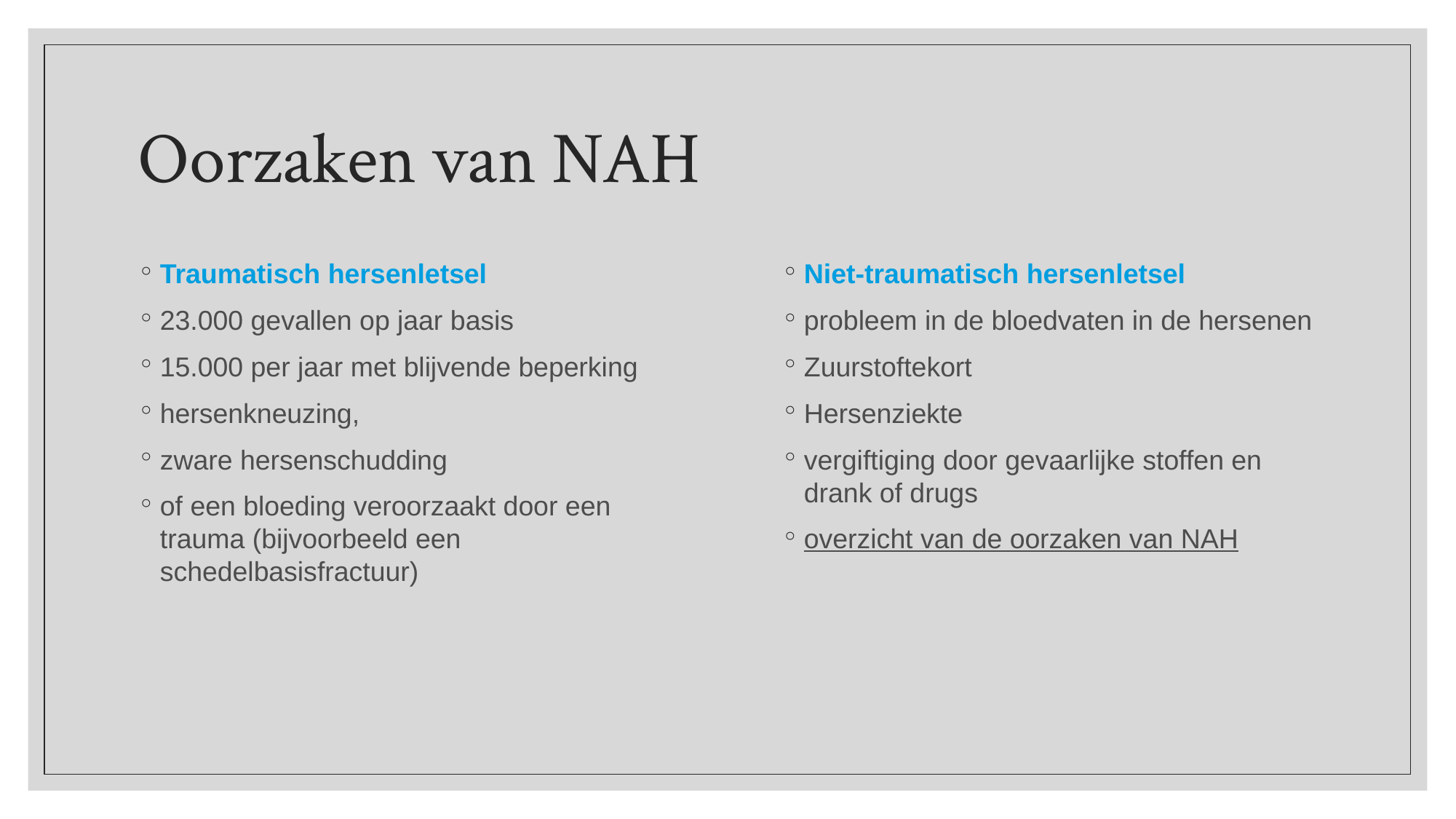

# Oorzaken van NAH
Traumatisch hersenletsel
23.000 gevallen op jaar basis
15.000 per jaar met blijvende beperking
hersenkneuzing,
zware hersenschudding
of een bloeding veroorzaakt door een trauma (bijvoorbeeld een schedelbasisfractuur)

Niet-traumatisch hersenletsel
probleem in de bloedvaten in de hersenen
Zuurstoftekort
Hersenziekte
vergiftiging door gevaarlijke stoffen en drank of drugs
overzicht van de oorzaken van NAH